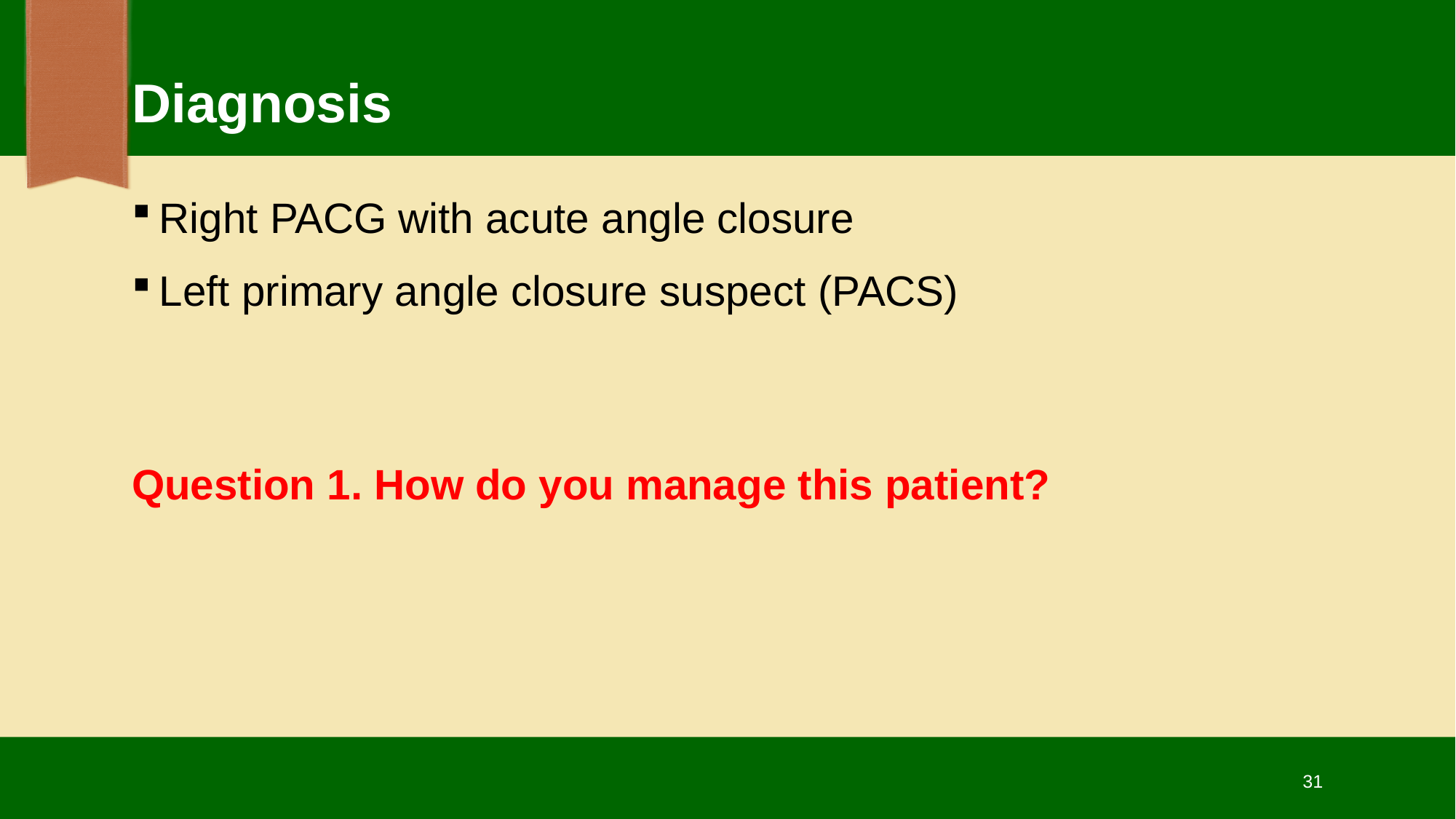

# Diagnosis
Right PACG with acute angle closure
Left primary angle closure suspect (PACS)

Question 1. How do you manage this patient?

31